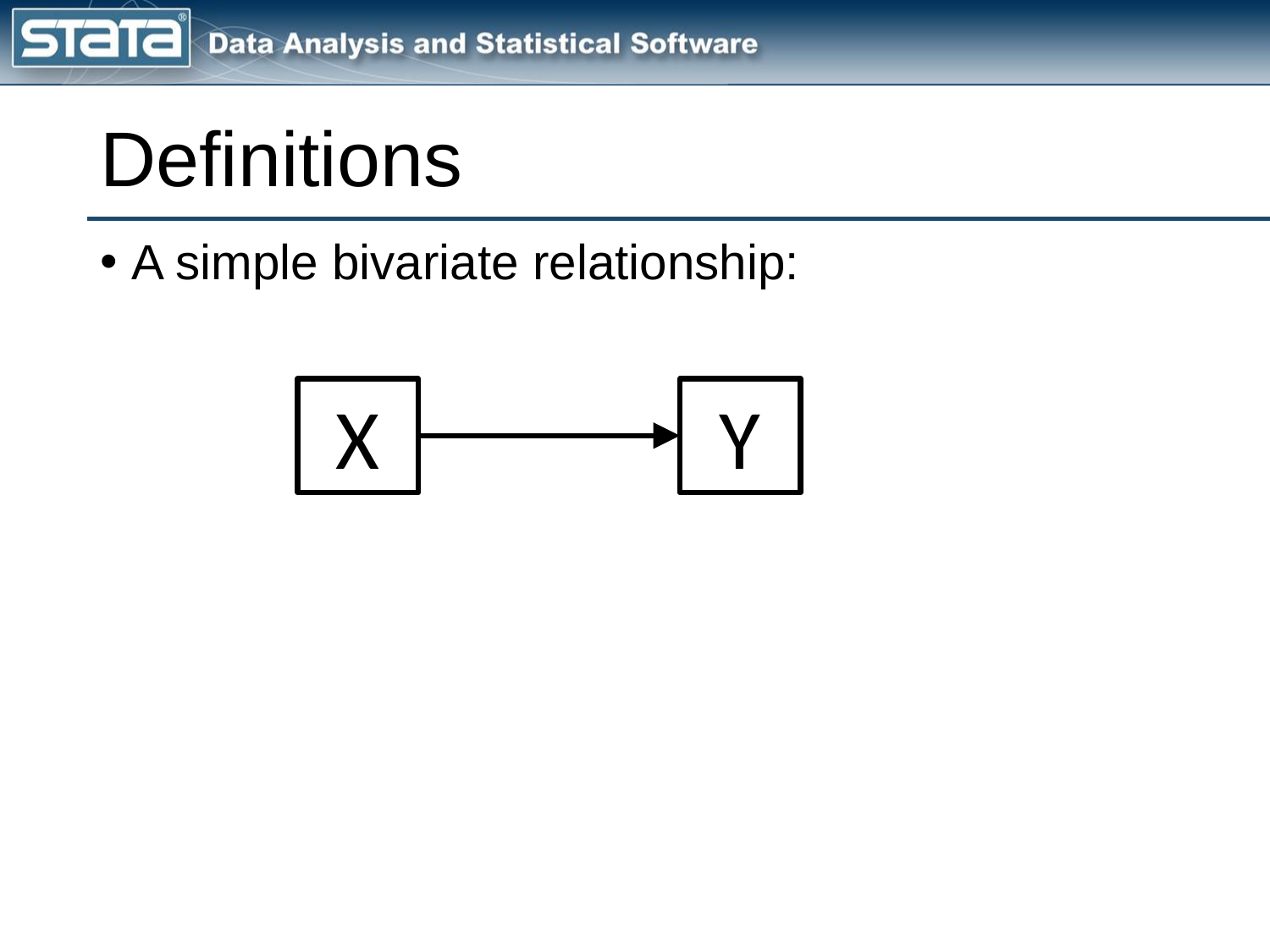

# Definitions
A simple bivariate relationship:

X
Y